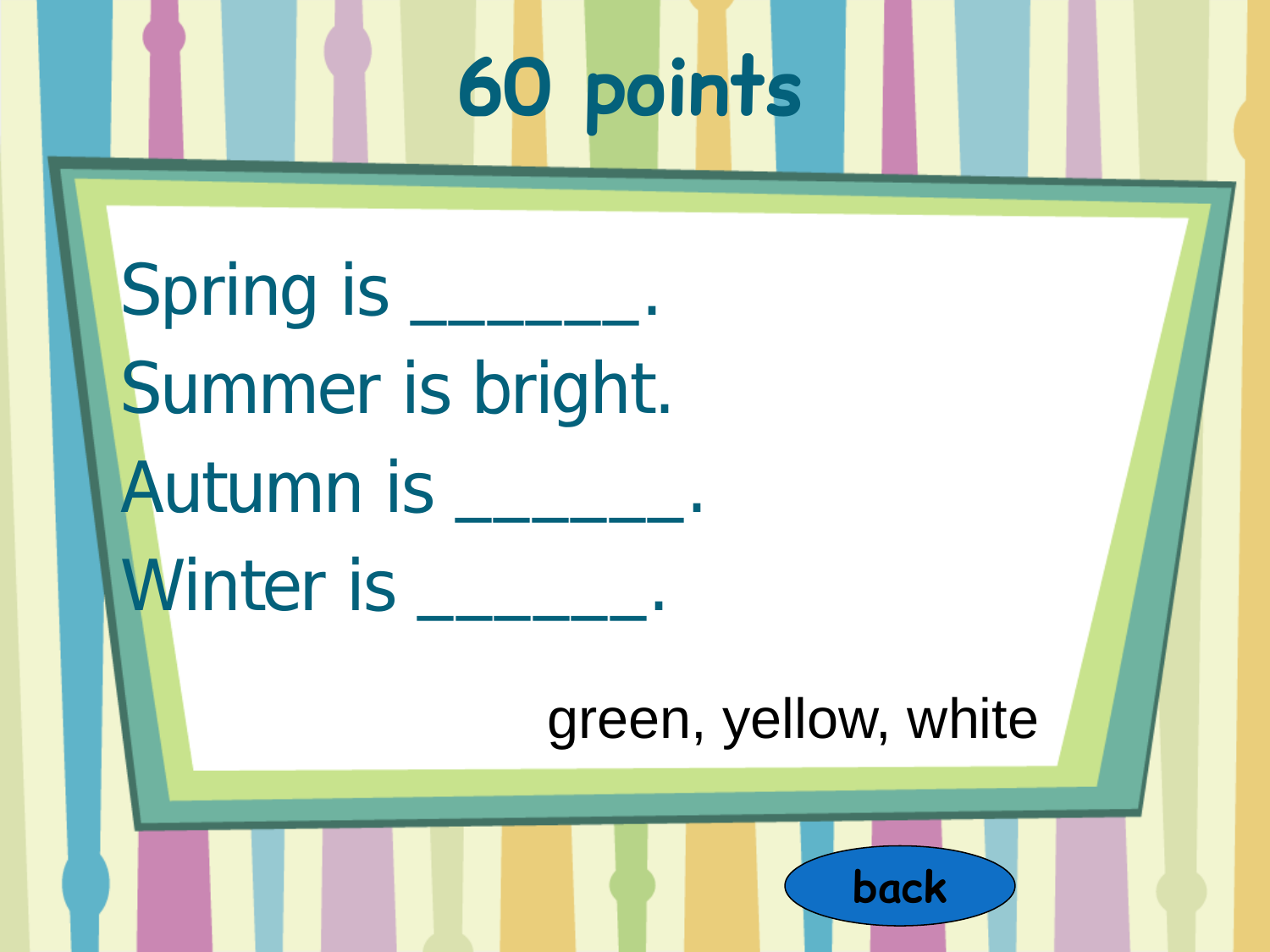

60 points
Spring is ______.
Summer is bright.
Autumn is ______.
Winter is ______.

green, yellow, white
back